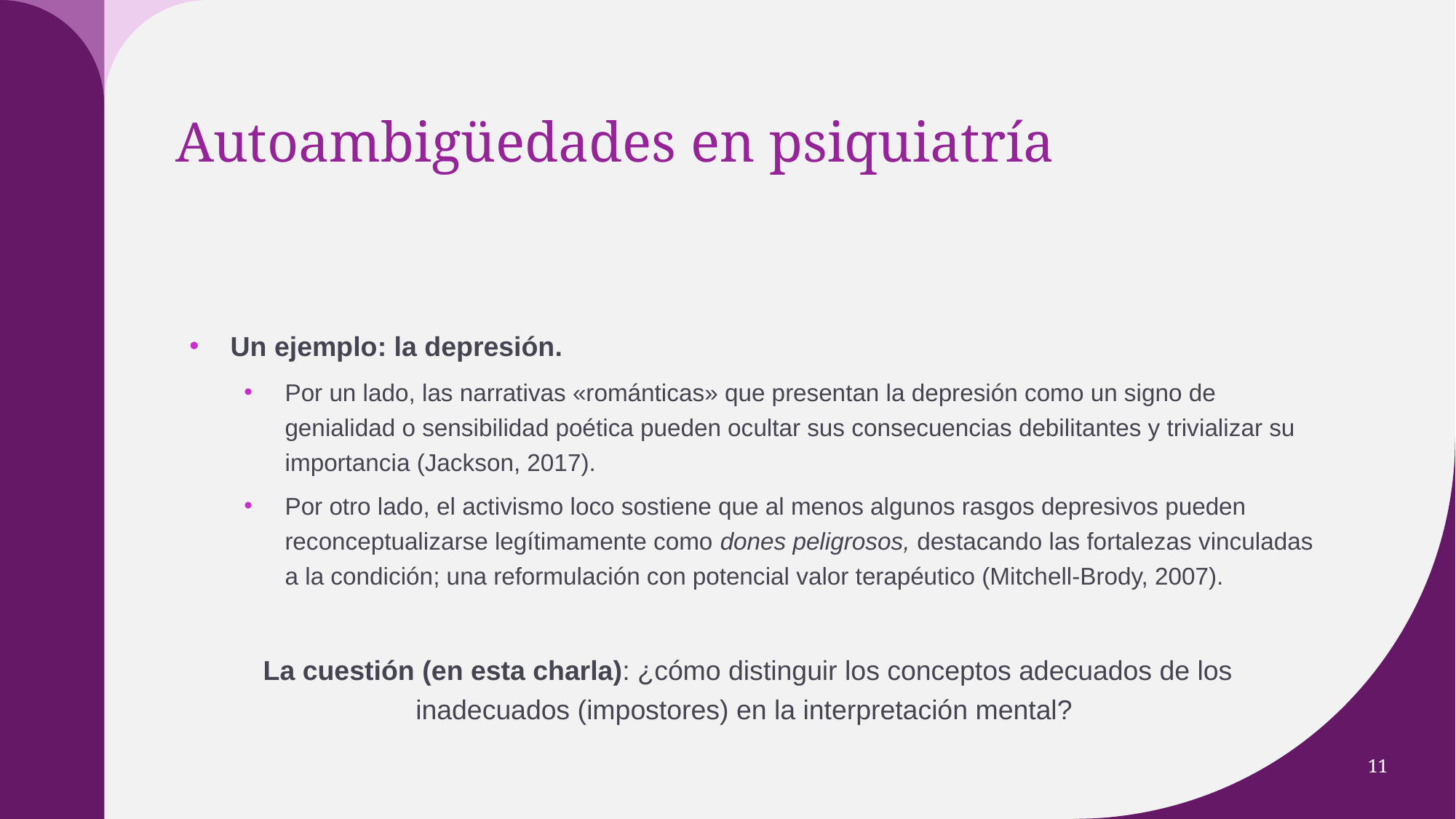

# Autoambigüedades en psiquiatría
Un ejemplo: la depresión.
Por un lado, las narrativas «románticas» que presentan la depresión como un signo de genialidad o sensibilidad poética pueden ocultar sus consecuencias debilitantes y trivializar su importancia (Jackson, 2017).
Por otro lado, el activismo loco sostiene que al menos algunos rasgos depresivos pueden reconceptualizarse legítimamente como dones peligrosos, destacando las fortalezas vinculadas a la condición; una reformulación con potencial valor terapéutico (Mitchell-Brody, 2007).
La cuestión (en esta charla): ¿cómo distinguir los conceptos adecuados de los inadecuados (impostores) en la interpretación mental?
11